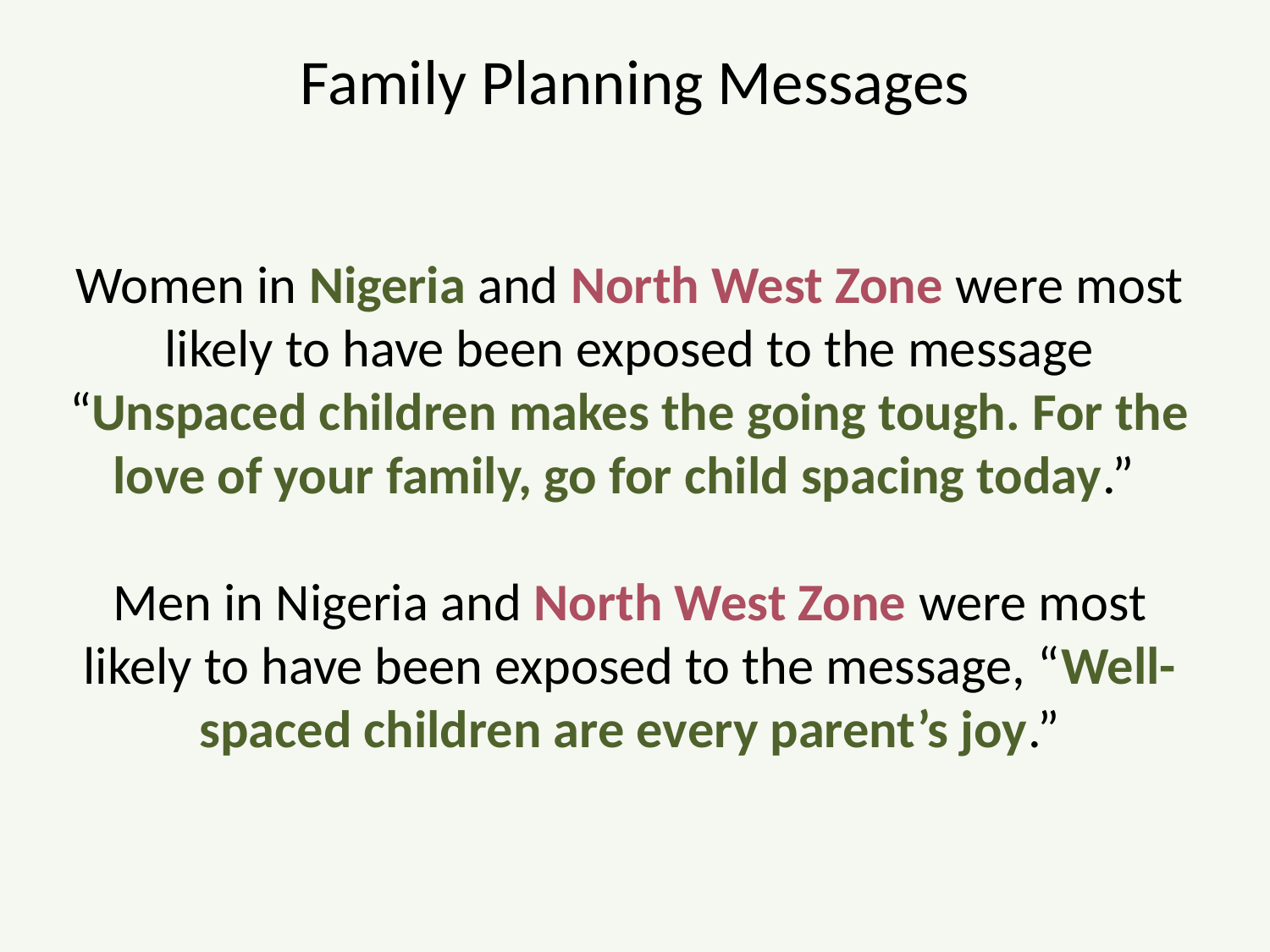

# Family Planning Messages
Women in Nigeria and North West Zone were most likely to have been exposed to the message “Unspaced children makes the going tough. For the love of your family, go for child spacing today.”

Men in Nigeria and North West Zone were most likely to have been exposed to the message, “Well- spaced children are every parent’s joy.”